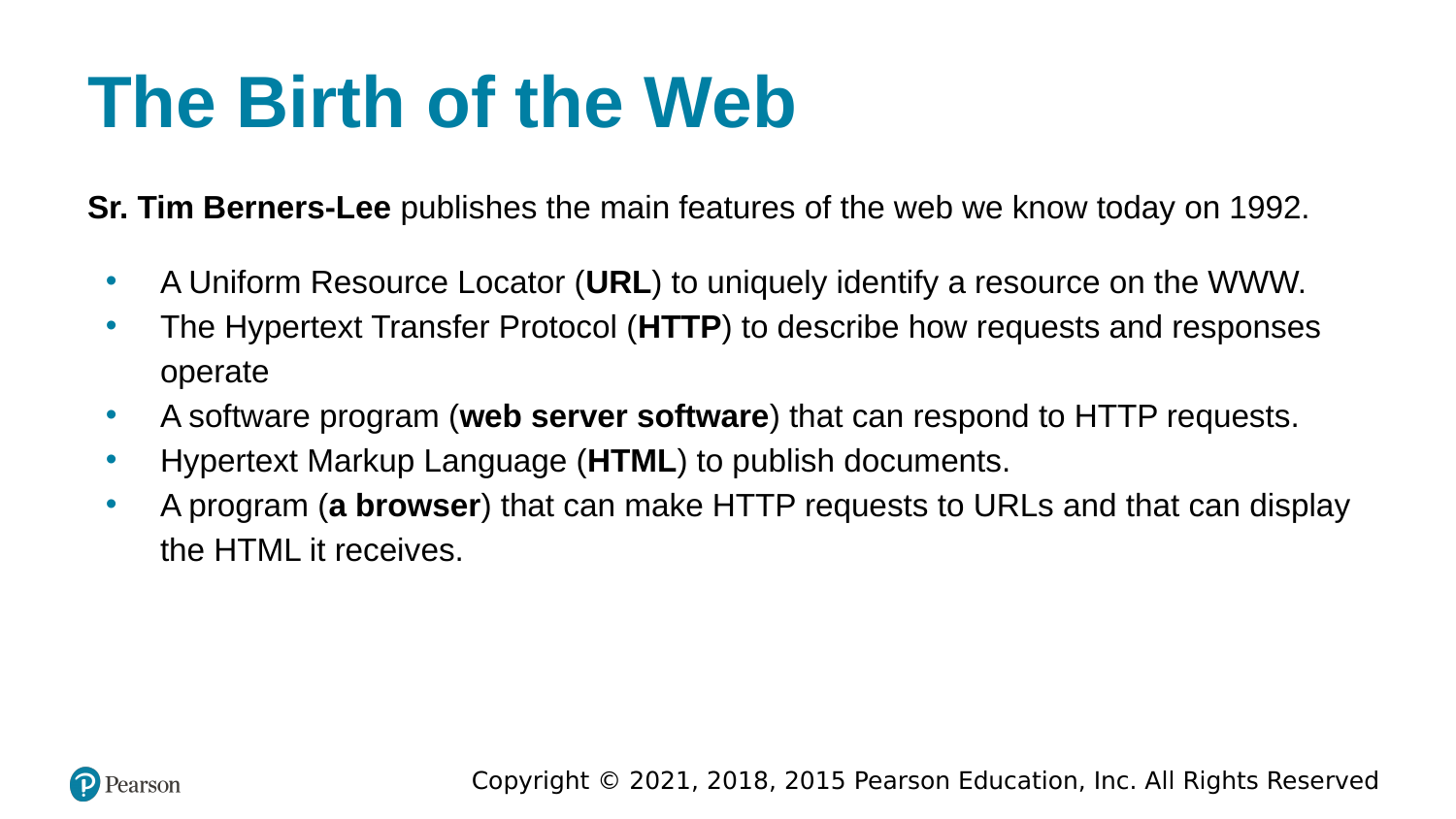

# The Birth of the Web
Sr. Tim Berners-Lee publishes the main features of the web we know today on 1992.
A Uniform Resource Locator (URL) to uniquely identify a resource on the WWW.
The Hypertext Transfer Protocol (HTTP) to describe how requests and responses operate
A software program (web server software) that can respond to HTTP requests.
Hypertext Markup Language (HTML) to publish documents.
A program (a browser) that can make HTTP requests to URLs and that can display the HTML it receives.